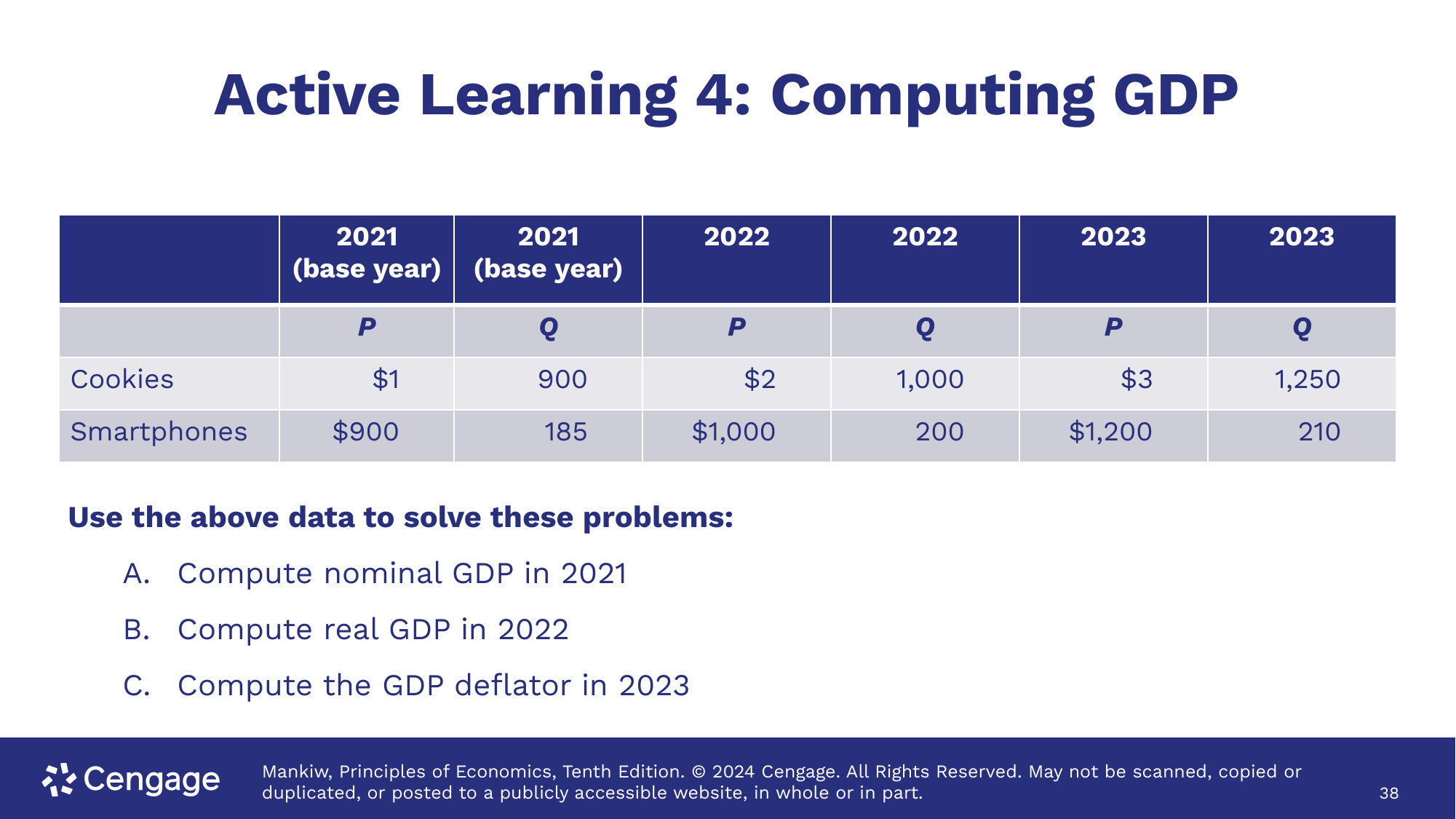

# Active Learning 4: Computing GDP
|  | 2021 (base year) | 2021 (base year) | 2022 | 2022 | 2023 | 2023 |
| --- | --- | --- | --- | --- | --- | --- |
|  | P | Q | P | Q | P | Q |
| Cookies | $1 | 900 | $2 | 1,000 | $3 | 1,250 |
| Smartphones | $900 | 185 | $1,000 | 200 | $1,200 | 210 |
Use the above data to solve these problems:
Compute nominal GDP in 2021
Compute real GDP in 2022
Compute the GDP deflator in 2023